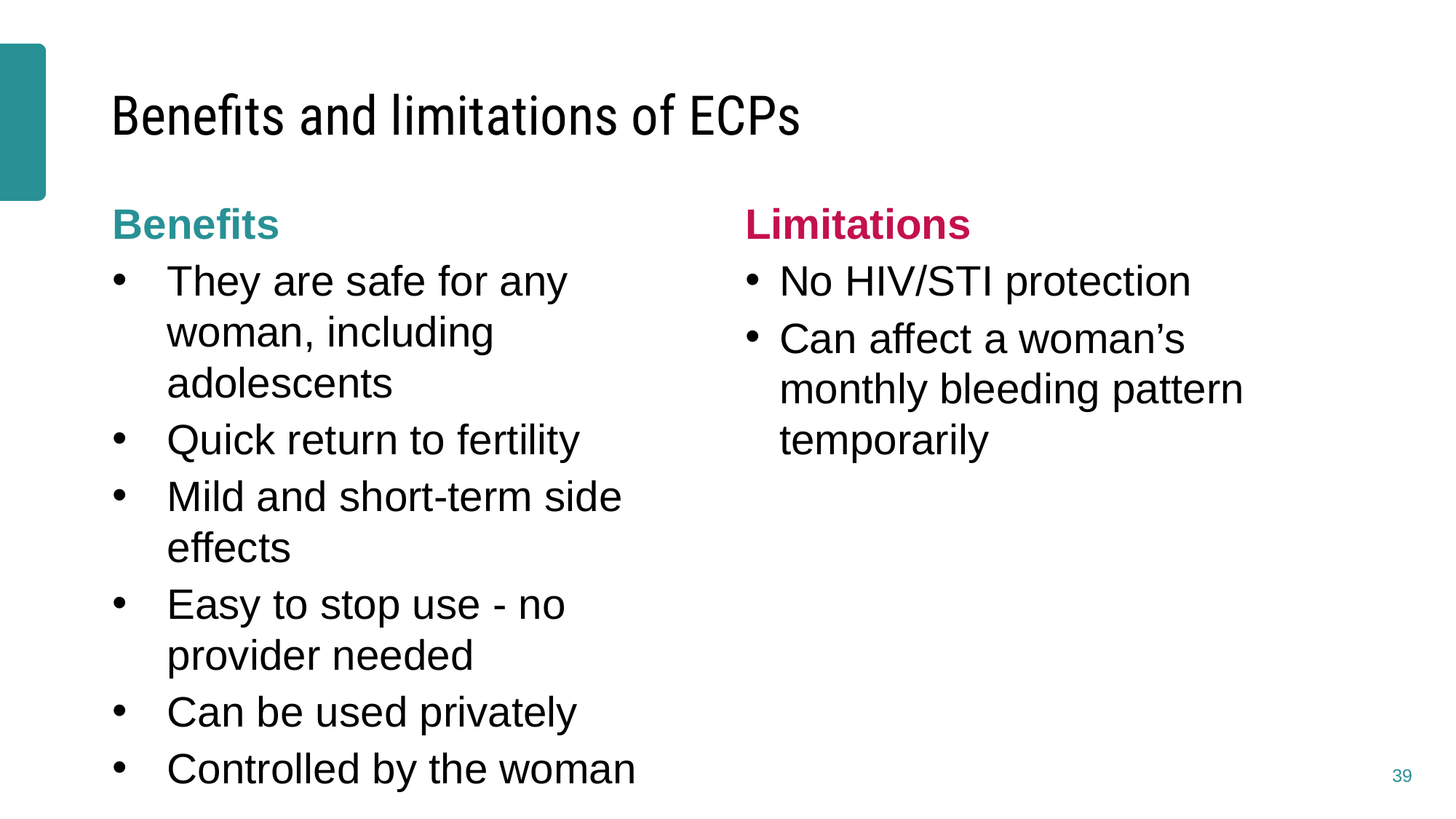

# Benefits and limitations of ECPs
Benefits
They are safe for any woman, including adolescents
Quick return to fertility
Mild and short-term side effects
Easy to stop use - no provider needed
Can be used privately
Controlled by the woman

Limitations
No HIV/STI protection
Can affect a woman’s monthly bleeding pattern temporarily
39